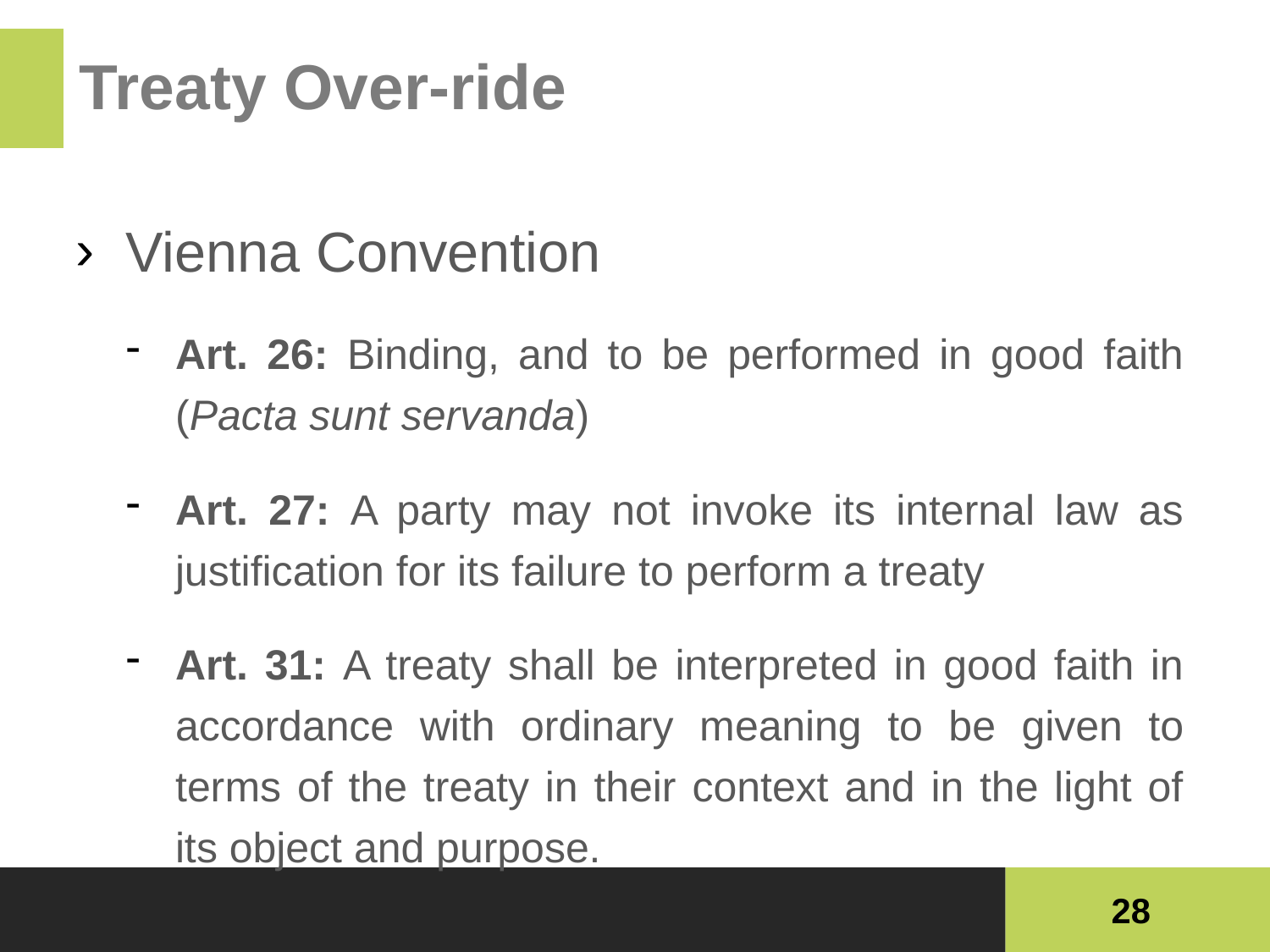

# Treaty Over-ride
Vienna Convention
Art. 26: Binding, and to be performed in good faith (Pacta sunt servanda)
Art. 27: A party may not invoke its internal law as justification for its failure to perform a treaty
Art. 31: A treaty shall be interpreted in good faith in accordance with ordinary meaning to be given to terms of the treaty in their context and in the light of its object and purpose.